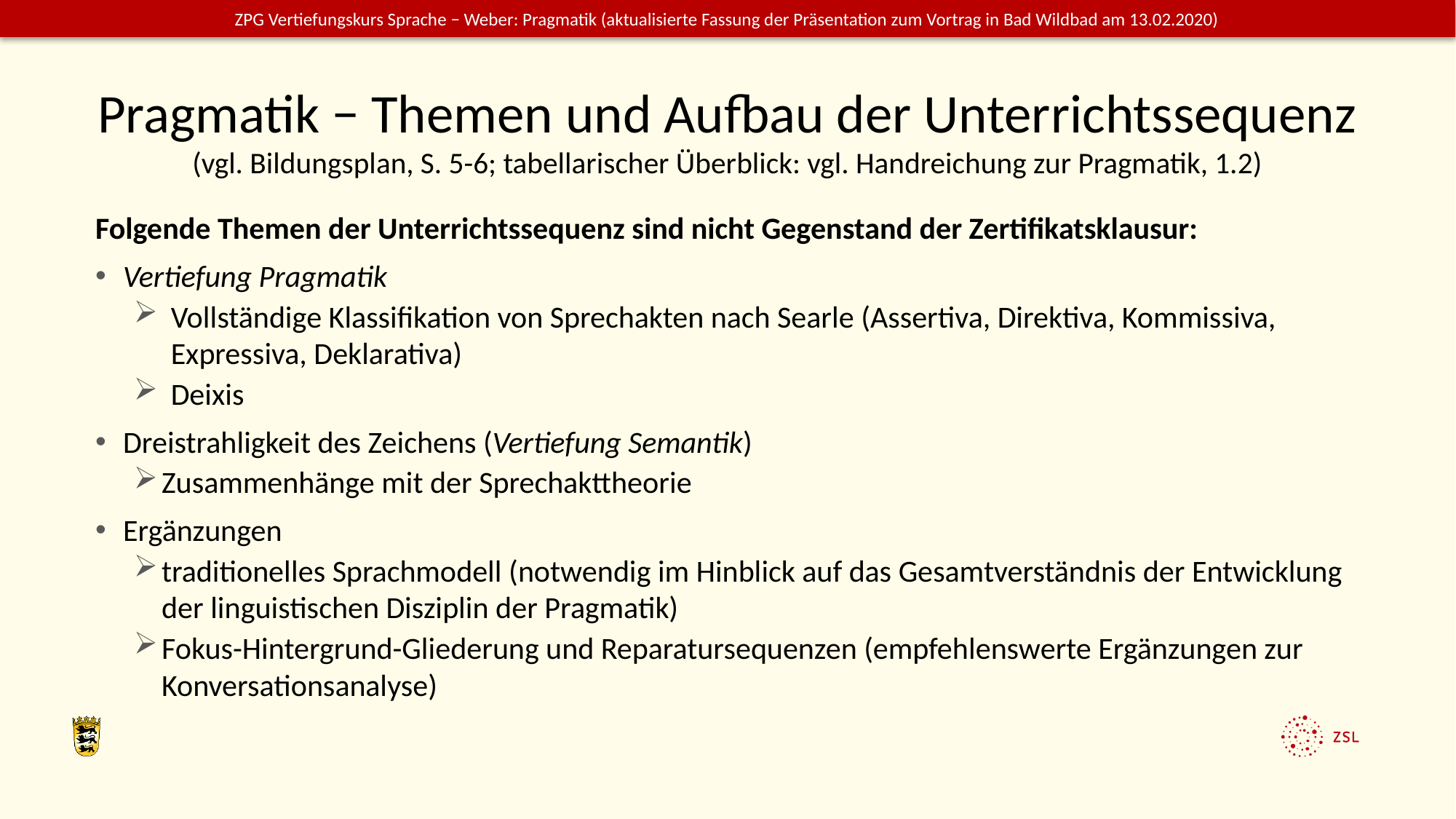

# Pragmatik − Themen und Aufbau der Unterrichtssequenz (vgl. Bildungsplan, S. 5-6; tabellarischer Überblick: vgl. Handreichung zur Pragmatik, 1.2)
Folgende Themen der Unterrichtssequenz sind nicht Gegenstand der Zertifikatsklausur:
Vertiefung Pragmatik
Vollständige Klassifikation von Sprechakten nach Searle (Assertiva, Direktiva, Kommissiva, Expressiva, Deklarativa)
Deixis
Dreistrahligkeit des Zeichens (Vertiefung Semantik)
Zusammenhänge mit der Sprechakttheorie
Ergänzungen
traditionelles Sprachmodell (notwendig im Hinblick auf das Gesamtverständnis der Entwicklung der linguistischen Disziplin der Pragmatik)
Fokus-Hintergrund-Gliederung und Reparatursequenzen (empfehlenswerte Ergänzungen zur Konversationsanalyse)